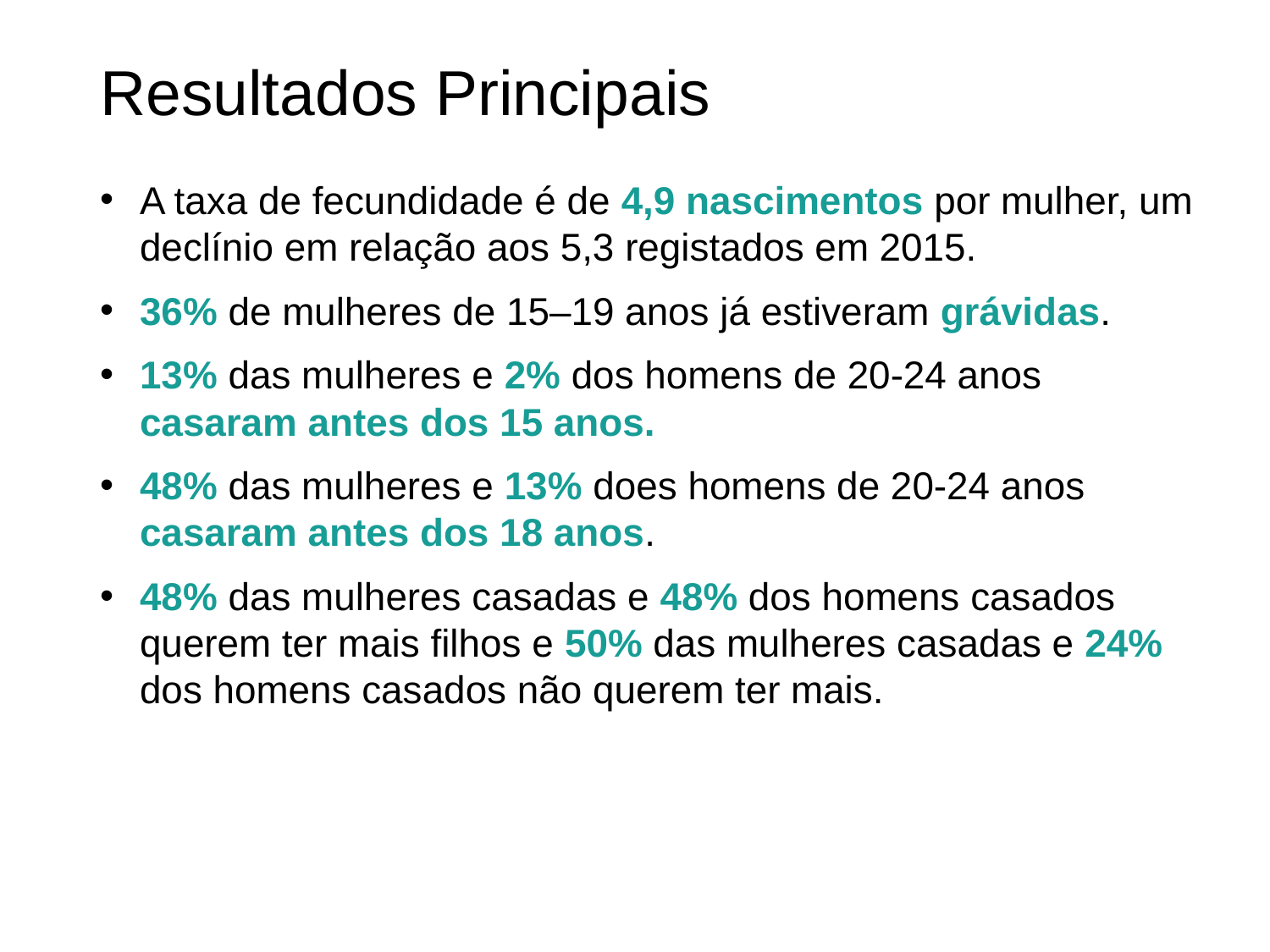

# Resultados Principais
A taxa de fecundidade é de 4,9 nascimentos por mulher, um declínio em relação aos 5,3 registados em 2015.
36% de mulheres de 15–19 anos já estiveram grávidas.
13% das mulheres e 2% dos homens de 20-24 anos casaram antes dos 15 anos.
48% das mulheres e 13% does homens de 20-24 anos casaram antes dos 18 anos.
48% das mulheres casadas e 48% dos homens casados querem ter mais filhos e 50% das mulheres casadas e 24% dos homens casados não querem ter mais.